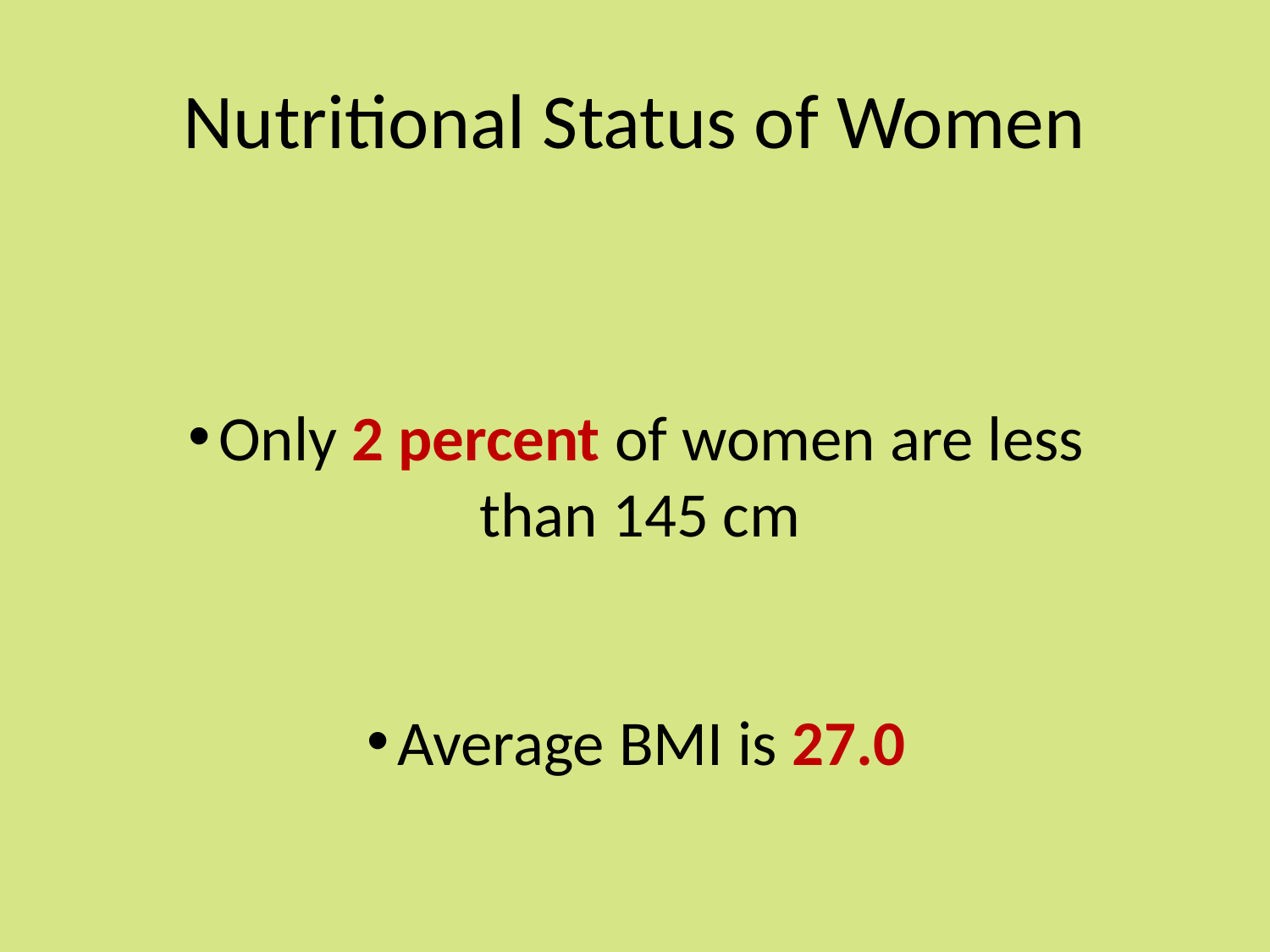

# Nutritional Status of Women
Only 2 percent of women are less than 145 cm

Average BMI is 27.0